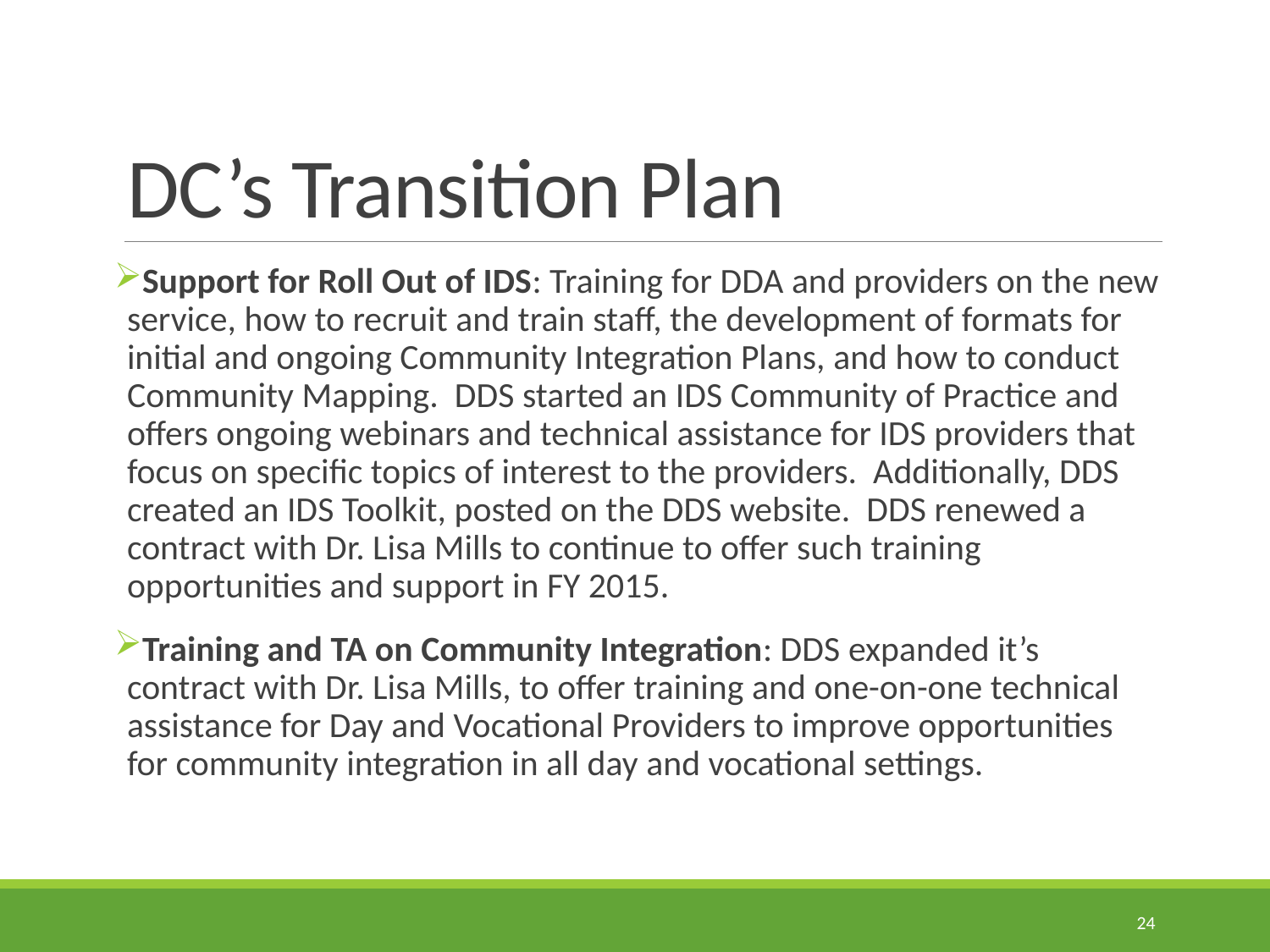

# DC’s Transition Plan
Support for Roll Out of IDS: Training for DDA and providers on the new service, how to recruit and train staff, the development of formats for initial and ongoing Community Integration Plans, and how to conduct Community Mapping.  DDS started an IDS Community of Practice and offers ongoing webinars and technical assistance for IDS providers that focus on specific topics of interest to the providers.  Additionally, DDS created an IDS Toolkit, posted on the DDS website.  DDS renewed a contract with Dr. Lisa Mills to continue to offer such training opportunities and support in FY 2015.
Training and TA on Community Integration: DDS expanded it’s contract with Dr. Lisa Mills, to offer training and one-on-one technical assistance for Day and Vocational Providers to improve opportunities for community integration in all day and vocational settings.
24